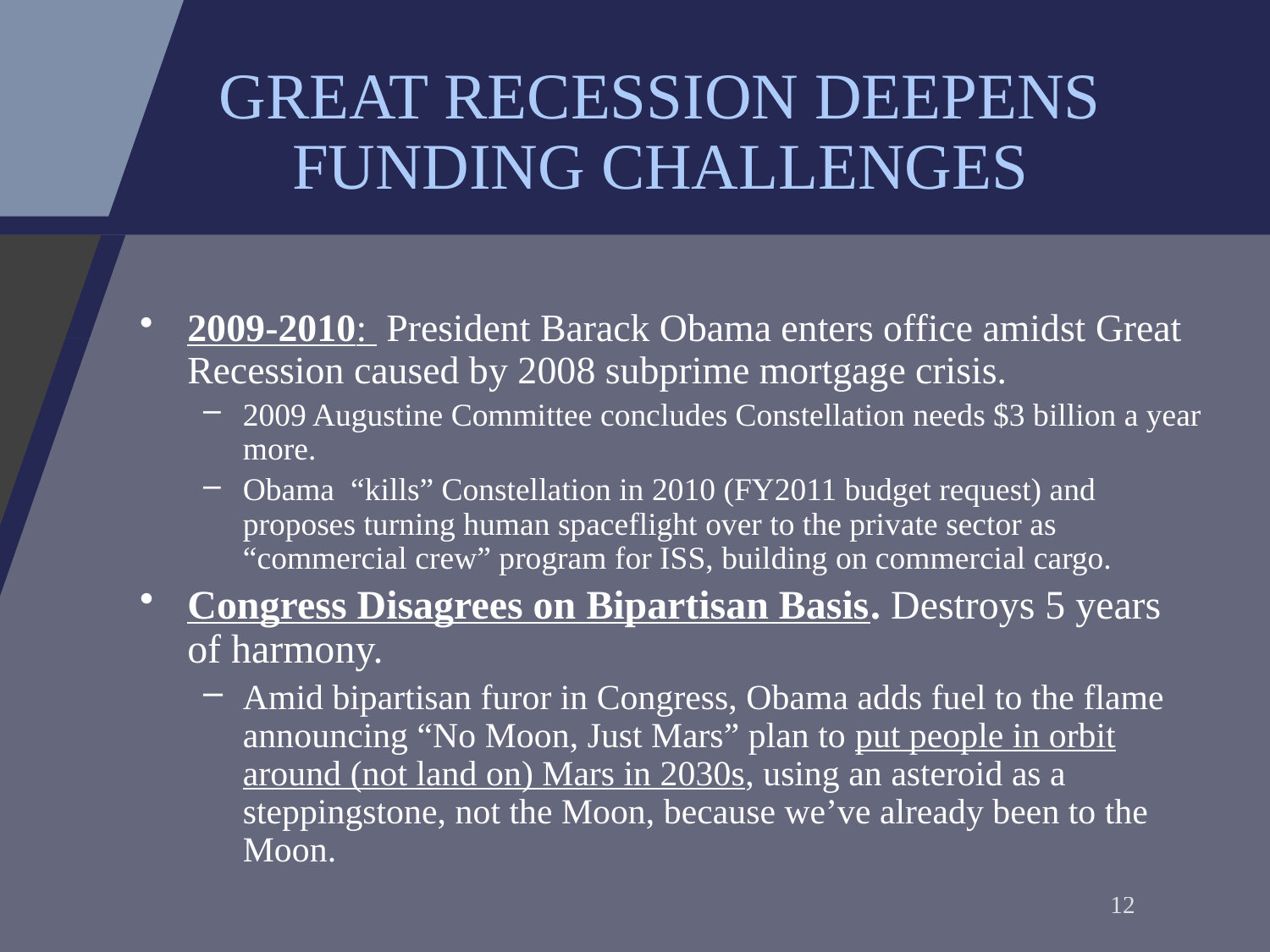

# GREAT RECESSION DEEPENS FUNDING CHALLENGES

2009-2010:  President Barack Obama enters office amidst Great Recession caused by 2008 subprime mortgage crisis.
2009 Augustine Committee concludes Constellation needs $3 billion a year more.
Obama  “kills” Constellation in 2010 (FY2011 budget request) and proposes turning human spaceflight over to the private sector as “commercial crew” program for ISS, building on commercial cargo.
Congress Disagrees on Bipartisan Basis. Destroys 5 years of harmony.
Amid bipartisan furor in Congress, Obama adds fuel to the flame announcing “No Moon, Just Mars” plan to put people in orbit around (not land on) Mars in 2030s, using an asteroid as a steppingstone, not the Moon, because we’ve already been to the Moon.

12